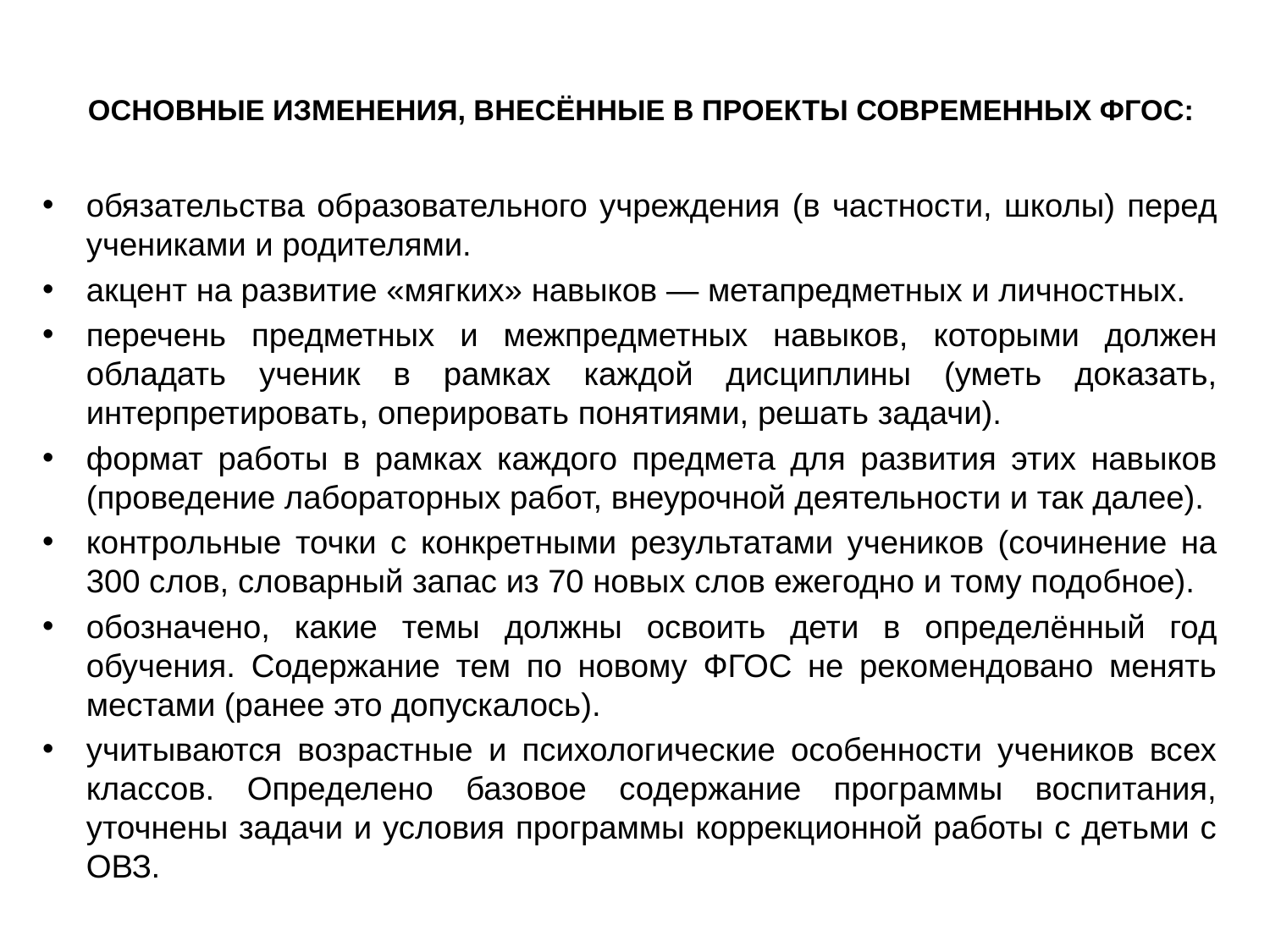

# ОСНОВНЫЕ ИЗМЕНЕНИЯ, ВНЕСЁННЫЕ В ПРОЕКТЫ СОВРЕМЕННЫХ ФГОС:
обязательства образовательного учреждения (в частности, школы) перед учениками и родителями.
акцент на развитие «мягких» навыков — метапредметных и личностных.
перечень предметных и межпредметных навыков, которыми должен обладать ученик в рамках каждой дисциплины (уметь доказать, интерпретировать, оперировать понятиями, решать задачи).
формат работы в рамках каждого предмета для развития этих навыков (проведение лабораторных работ, внеурочной деятельности и так далее).
контрольные точки с конкретными результатами учеников (сочинение на 300 слов, словарный запас из 70 новых слов ежегодно и тому подобное).
обозначено, какие темы должны освоить дети в определённый год обучения. Содержание тем по новому ФГОС не рекомендовано менять местами (ранее это допускалось).
учитываются возрастные и психологические особенности учеников всех классов. Определено базовое содержание программы воспитания, уточнены задачи и условия программы коррекционной работы с детьми с ОВЗ.